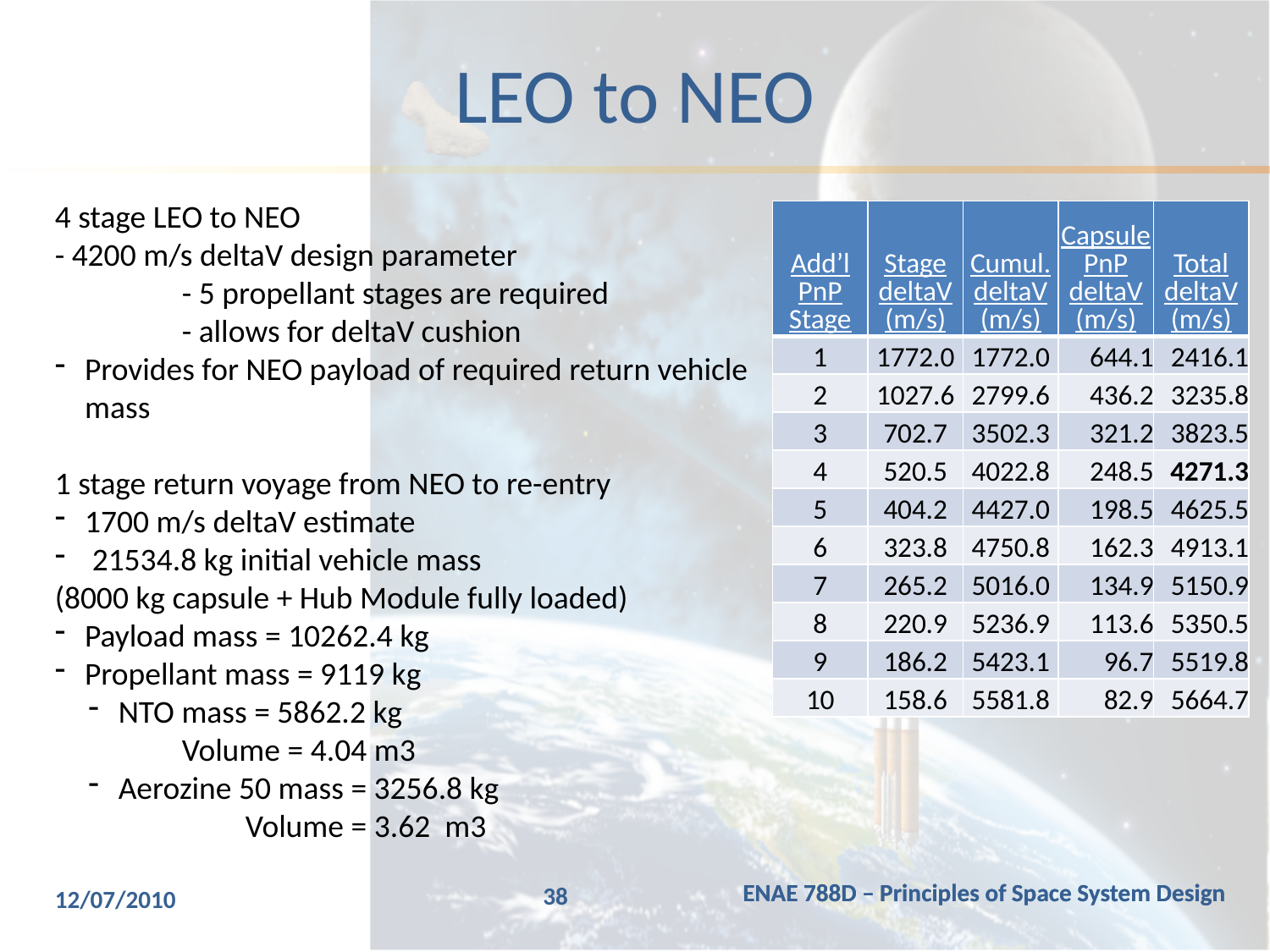

# LEO to NEO
4 stage LEO to NEO
- 4200 m/s deltaV design parameter
	- 5 propellant stages are required
	- allows for deltaV cushion
Provides for NEO payload of required return vehicle mass

1 stage return voyage from NEO to re-entry
1700 m/s deltaV estimate
 21534.8 kg initial vehicle mass
(8000 kg capsule + Hub Module fully loaded)
Payload mass = 10262.4 kg
Propellant mass = 9119 kg
NTO mass = 5862.2 kg
Volume = 4.04 m3
Aerozine 50 mass = 3256.8 kg
	Volume = 3.62  m3

| Add’l PnP Stage | Stage deltaV (m/s) | Cumul. deltaV (m/s) | Capsule PnP deltaV (m/s) | Total deltaV (m/s) |
| --- | --- | --- | --- | --- |
| 1 | 1772.0 | 1772.0 | 644.1 | 2416.1 |
| 2 | 1027.6 | 2799.6 | 436.2 | 3235.8 |
| 3 | 702.7 | 3502.3 | 321.2 | 3823.5 |
| 4 | 520.5 | 4022.8 | 248.5 | 4271.3 |
| 5 | 404.2 | 4427.0 | 198.5 | 4625.5 |
| 6 | 323.8 | 4750.8 | 162.3 | 4913.1 |
| 7 | 265.2 | 5016.0 | 134.9 | 5150.9 |
| 8 | 220.9 | 5236.9 | 113.6 | 5350.5 |
| 9 | 186.2 | 5423.1 | 96.7 | 5519.8 |
| 10 | 158.6 | 5581.8 | 82.9 | 5664.7 |